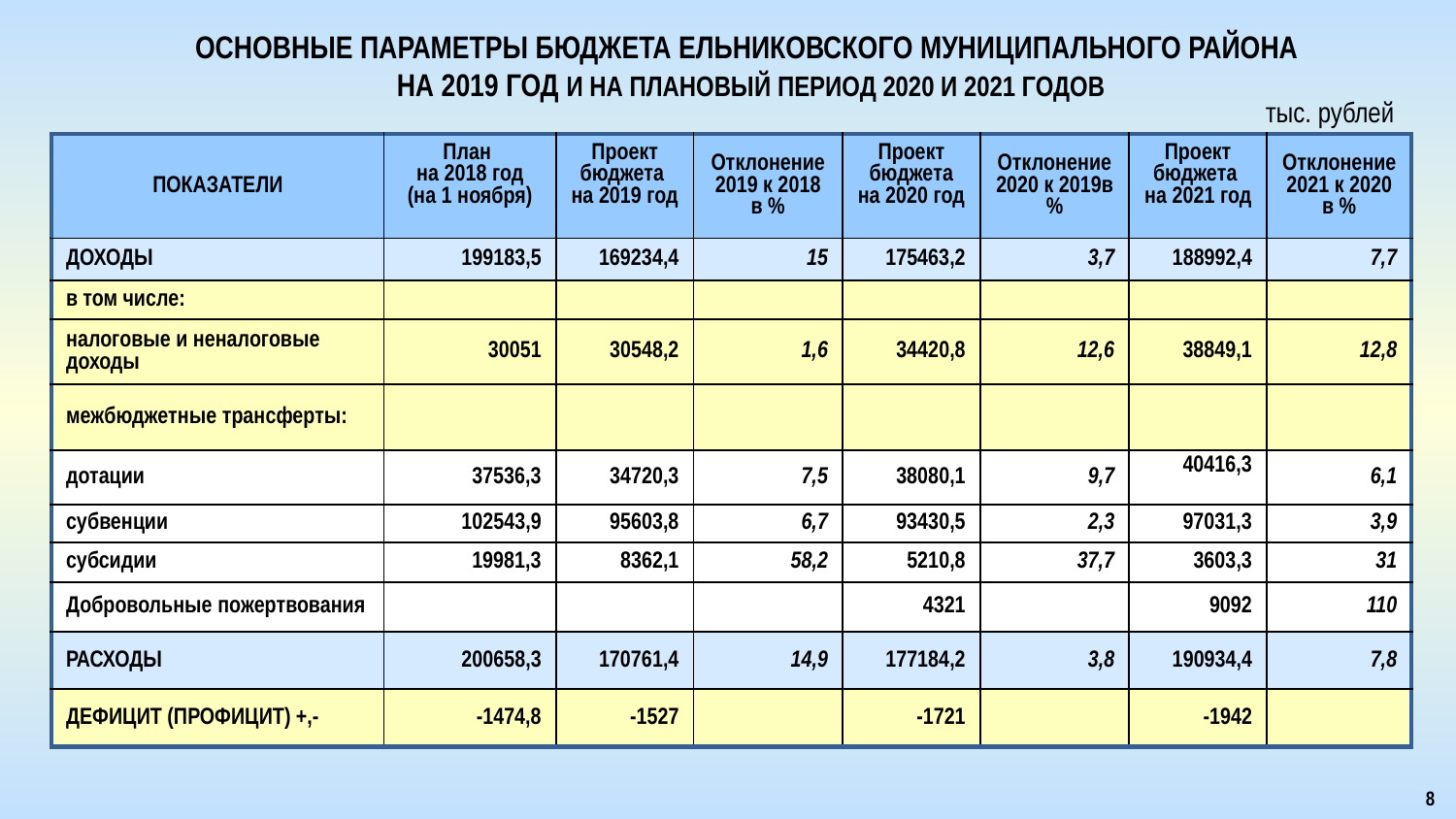

ОСНОВНЫЕ ПАРАМЕТРЫ БЮДЖЕТА ЕЛЬНИКОВСКОГО МУНИЦИПАЛЬНОГО РАЙОНА
на 2019 год и на плановый период 2020 и 2021 годов
тыс. рублей
| ПОКАЗАТЕЛИ | План на 2018 год (на 1 ноября) | Проект бюджета на 2019 год | Отклонение 2019 к 2018 в % | Проект бюджета на 2020 год | Отклонение 2020 к 2019в % | Проект бюджета на 2021 год | Отклонение 2021 к 2020 в % |
| --- | --- | --- | --- | --- | --- | --- | --- |
| ДОХОДЫ | 199183,5 | 169234,4 | 15 | 175463,2 | 3,7 | 188992,4 | 7,7 |
| в том числе: |  |  |  |  |  |  |  |
| налоговые и неналоговые доходы | 30051 | 30548,2 | 1,6 | 34420,8 | 12,6 | 38849,1 | 12,8 |
| межбюджетные трансферты: |  |  |  |  |  |  |  |
| дотации | 37536,3 | 34720,3 | 7,5 | 38080,1 | 9,7 | 40416,3 | 6,1 |
| субвенции | 102543,9 | 95603,8 | 6,7 | 93430,5 | 2,3 | 97031,3 | 3,9 |
| субсидии | 19981,3 | 8362,1 | 58,2 | 5210,8 | 37,7 | 3603,3 | 31 |
| Добровольные пожертвования |  |  |  | 4321 |  | 9092 | 110 |
| РАСХОДЫ | 200658,3 | 170761,4 | 14,9 | 177184,2 | 3,8 | 190934,4 | 7,8 |
| ДЕФИЦИТ (ПРОФИЦИТ) +,- | -1474,8 | -1527 |  | -1721 |  | -1942 |  |
8